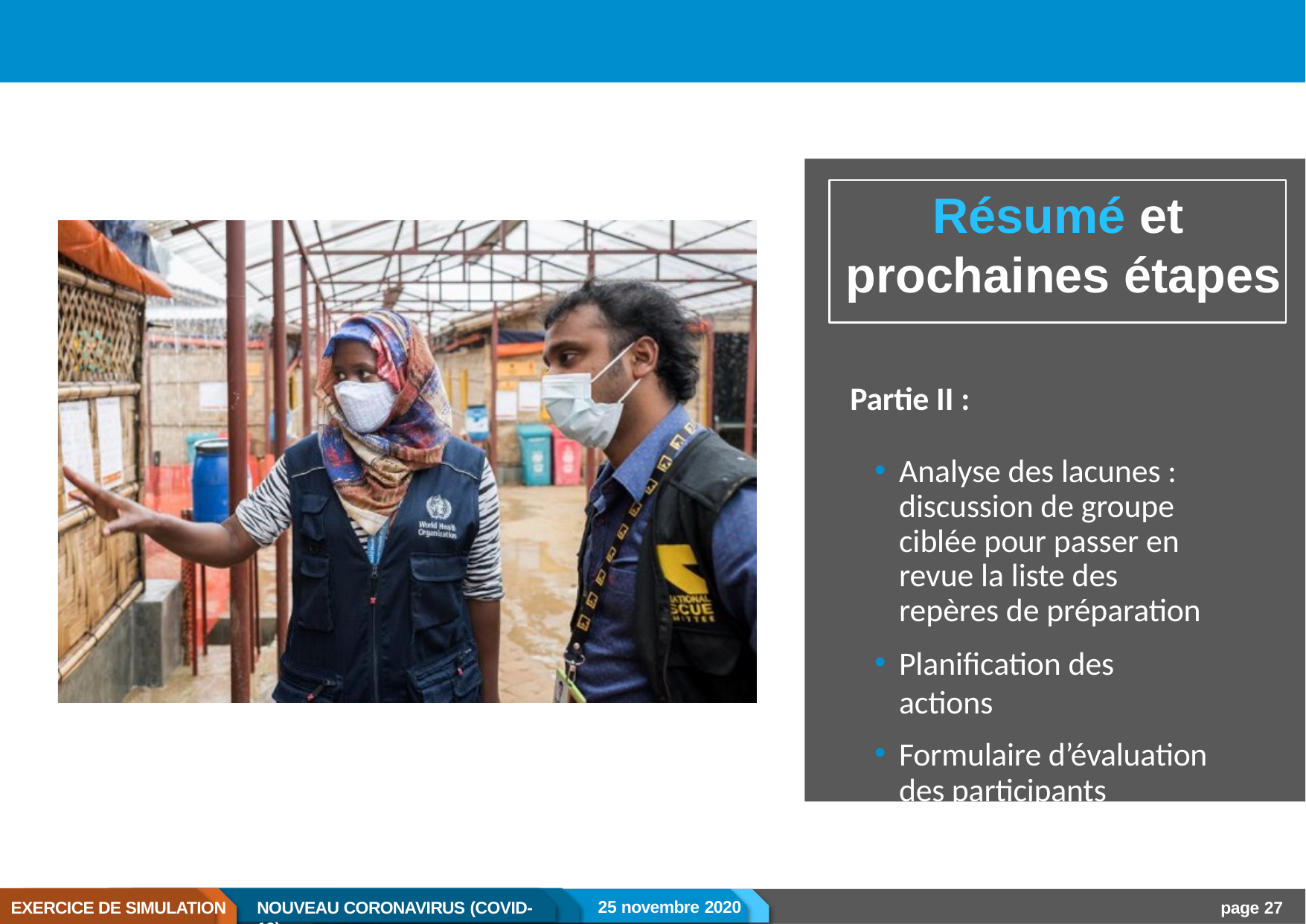

# Résumé et prochaines étapes

Partie II :

Analyse des lacunes : discussion de groupe ciblée pour passer en revue la liste des repères de préparation
Planification des actions
Formulaire d’évaluation des participants

25 novembre 2020
EXERCICE DE SIMULATION
NOUVEAU CORONAVIRUS (COVID-19)
page 27